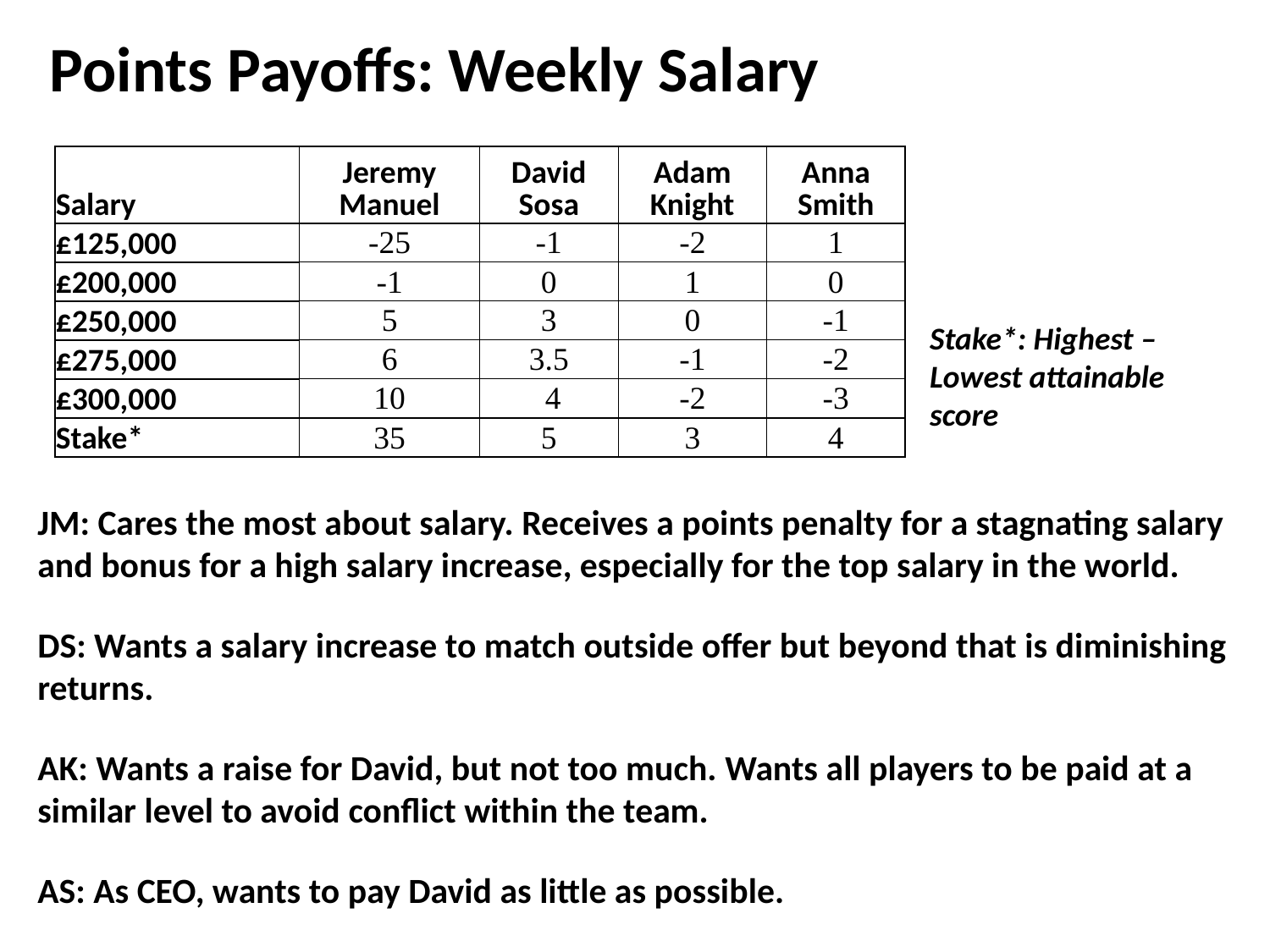

# Points Payoffs: Weekly Salary
| Salary | Jeremy Manuel | David Sosa | Adam Knight | Anna Smith |
| --- | --- | --- | --- | --- |
| £125,000 | -25 | -1 | -2 | 1 |
| £200,000 | -1 | 0 | 1 | 0 |
| £250,000 | 5 | 3 | 0 | -1 |
| £275,000 | 6 | 3.5 | -1 | -2 |
| £300,000 | 10 | 4 | -2 | -3 |
| Stake\* | 35 | 5 | 3 | 4 |
Stake*: Highest – Lowest attainable score
JM: Cares the most about salary. Receives a points penalty for a stagnating salary and bonus for a high salary increase, especially for the top salary in the world.

DS: Wants a salary increase to match outside offer but beyond that is diminishing returns.

AK: Wants a raise for David, but not too much. Wants all players to be paid at a similar level to avoid conflict within the team.

AS: As CEO, wants to pay David as little as possible.